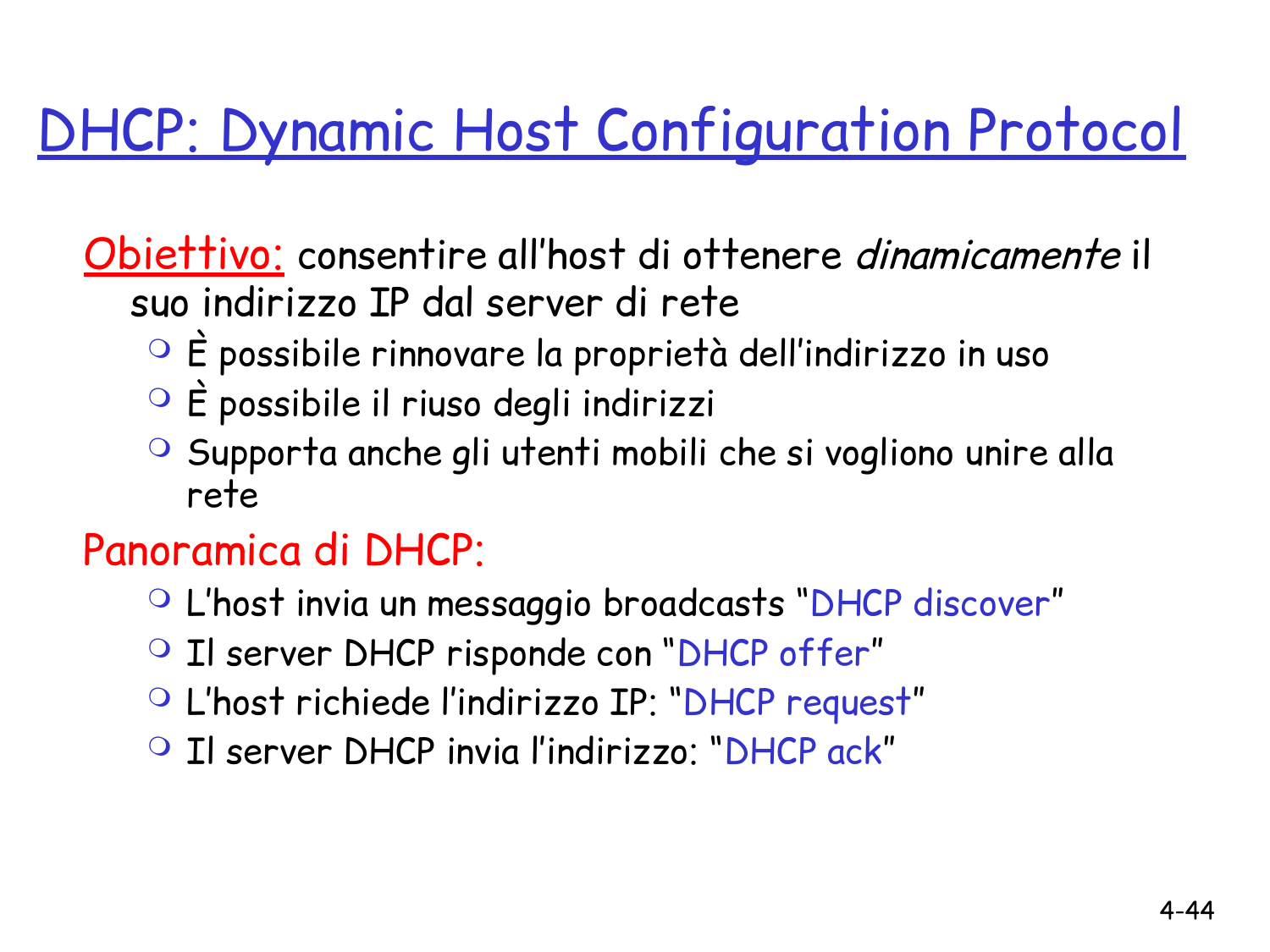

DHCP: Dynamic Host Configuration Protocol
Obiettivo: consentire all’host di ottenere dinamicamente il suo indirizzo IP dal server di rete
È possibile rinnovare la proprietà dell’indirizzo in uso
È possibile il riuso degli indirizzi
Supporta anche gli utenti mobili che si vogliono unire alla rete
Panoramica di DHCP:
L’host invia un messaggio broadcasts “DHCP discover”
Il server DHCP risponde con “DHCP offer”
L’host richiede l’indirizzo IP: “DHCP request”
Il server DHCP invia l’indirizzo: “DHCP ack”

4-44